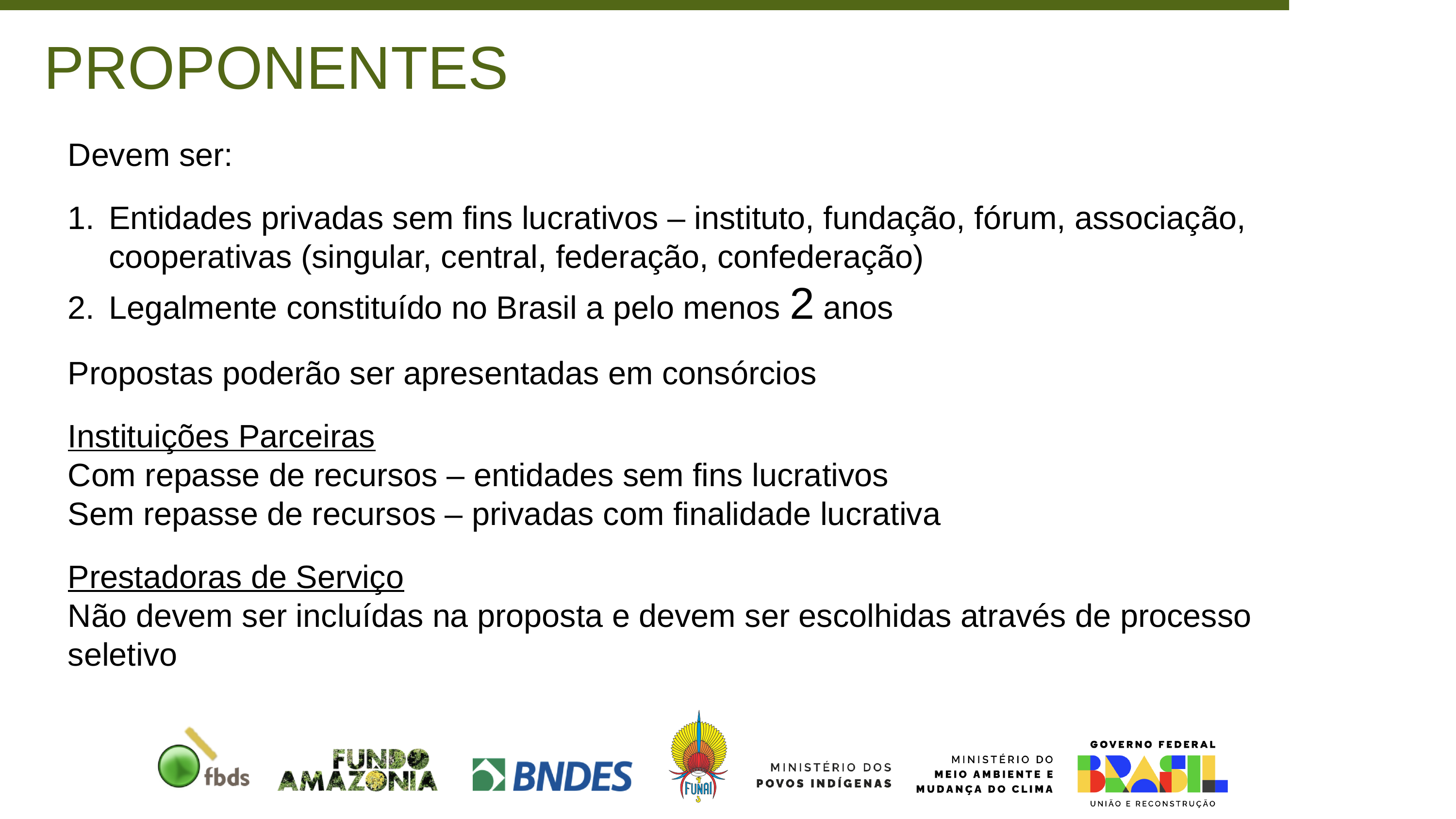

PROPONENTES
Devem ser:

Entidades privadas sem fins lucrativos – instituto, fundação, fórum, associação, cooperativas (singular, central, federação, confederação)
Legalmente constituído no Brasil a pelo menos 2 anos

Propostas poderão ser apresentadas em consórcios

Instituições Parceiras
Com repasse de recursos – entidades sem fins lucrativos
Sem repasse de recursos – privadas com finalidade lucrativa

Prestadoras de Serviço
Não devem ser incluídas na proposta e devem ser escolhidas através de processo seletivo